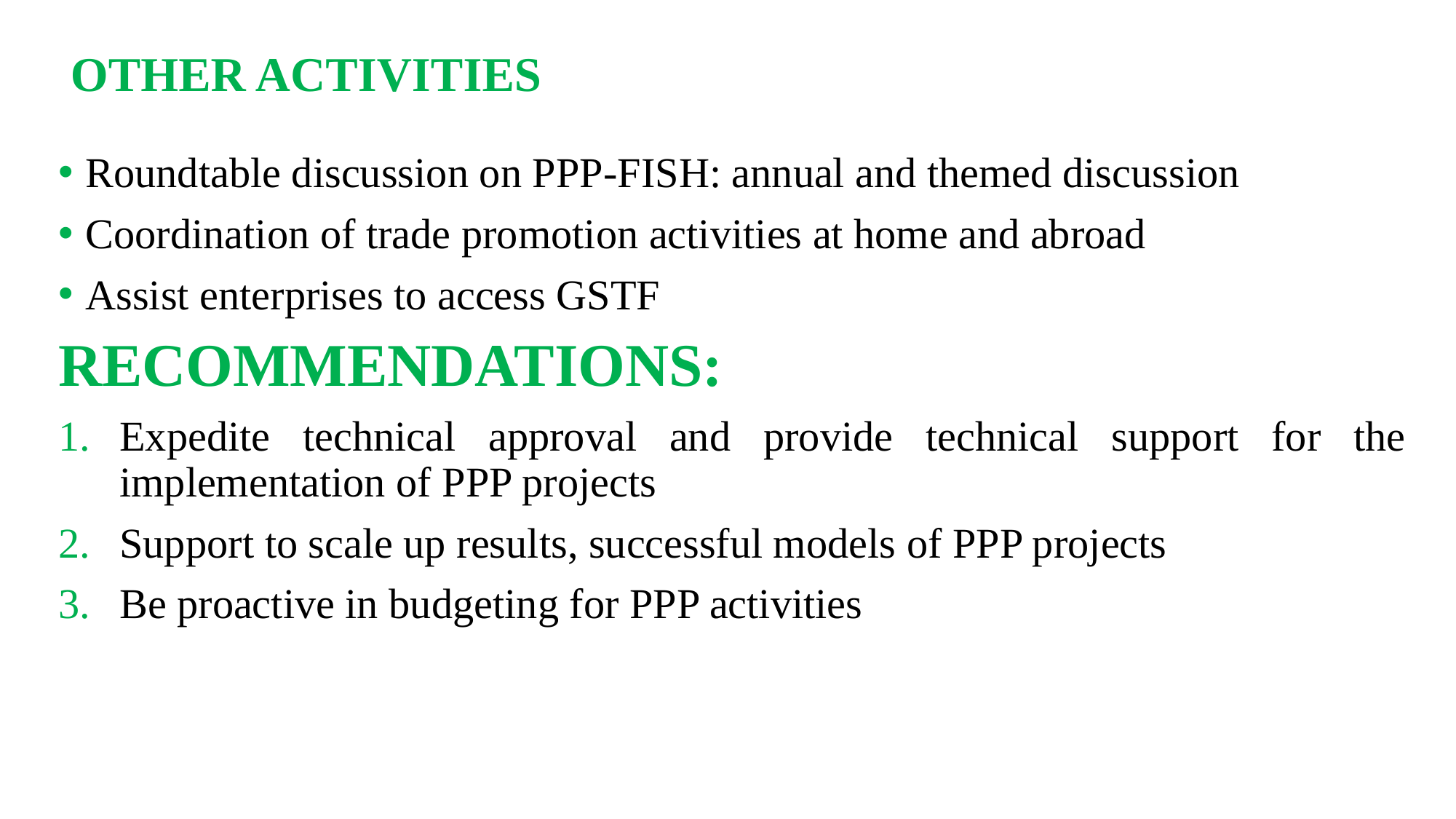

# OTHER ACTIVITIES
Roundtable discussion on PPP-FISH: annual and themed discussion
Coordination of trade promotion activities at home and abroad
Assist enterprises to access GSTF
RECOMMENDATIONS:
Expedite technical approval and provide technical support for the implementation of PPP projects
Support to scale up results, successful models of PPP projects
Be proactive in budgeting for PPP activities